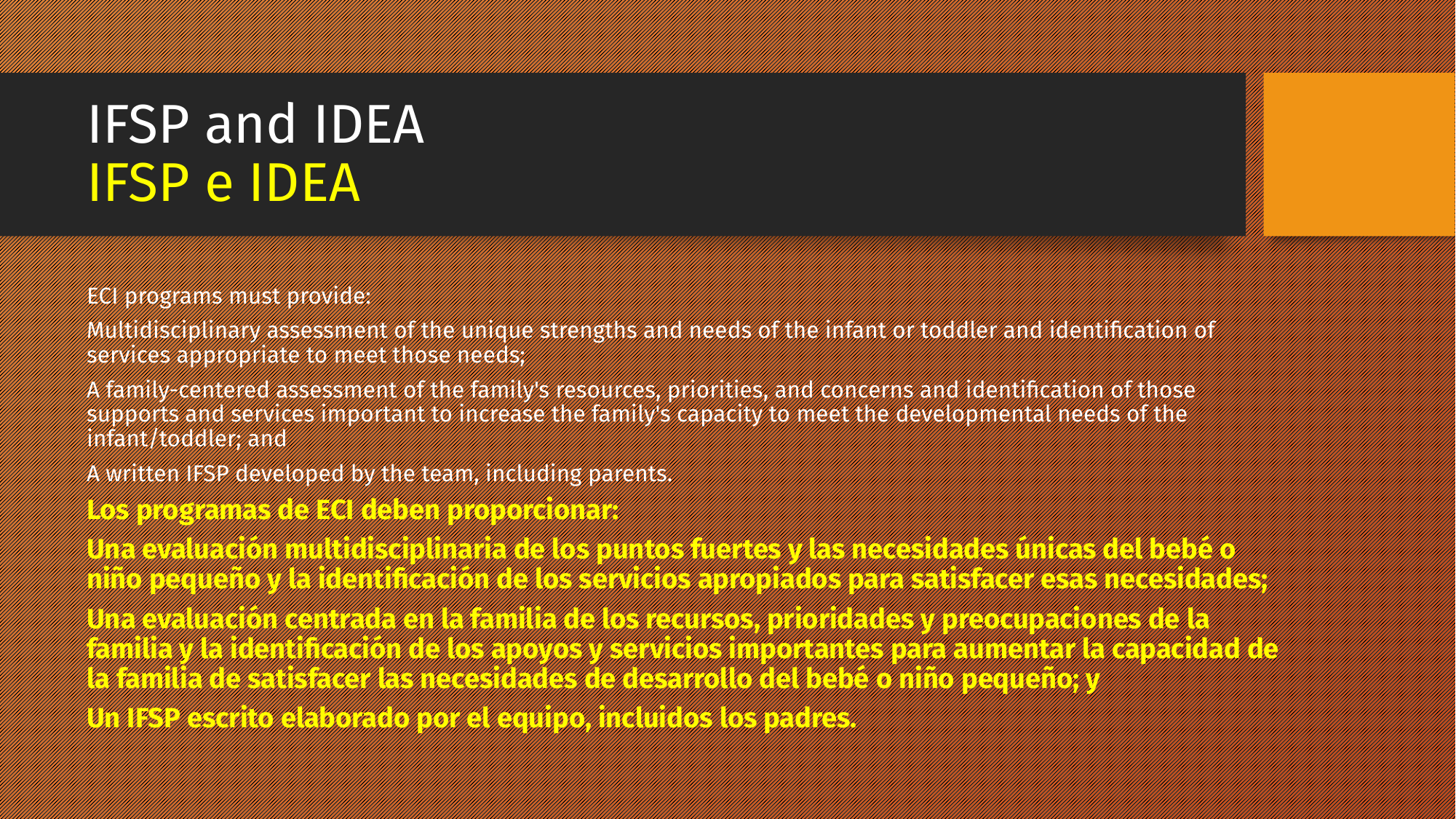

# IFSP and IDEA IFSP e IDEA
ECI programs must provide:
Multidisciplinary assessment of the unique strengths and needs of the infant or toddler and identification of services appropriate to meet those needs;
A family-centered assessment of the family's resources, priorities, and concerns and identification of those supports and services important to increase the family's capacity to meet the developmental needs of the infant/toddler; and
A written IFSP developed by the team, including parents.
Los programas de ECI deben proporcionar:
Una evaluación multidisciplinaria de los puntos fuertes y las necesidades únicas del bebé o niño pequeño y la identificación de los servicios apropiados para satisfacer esas necesidades;
Una evaluación centrada en la familia de los recursos, prioridades y preocupaciones de la familia y la identificación de los apoyos y servicios importantes para aumentar la capacidad de la familia de satisfacer las necesidades de desarrollo del bebé o niño pequeño; y
Un IFSP escrito elaborado por el equipo, incluidos los padres.